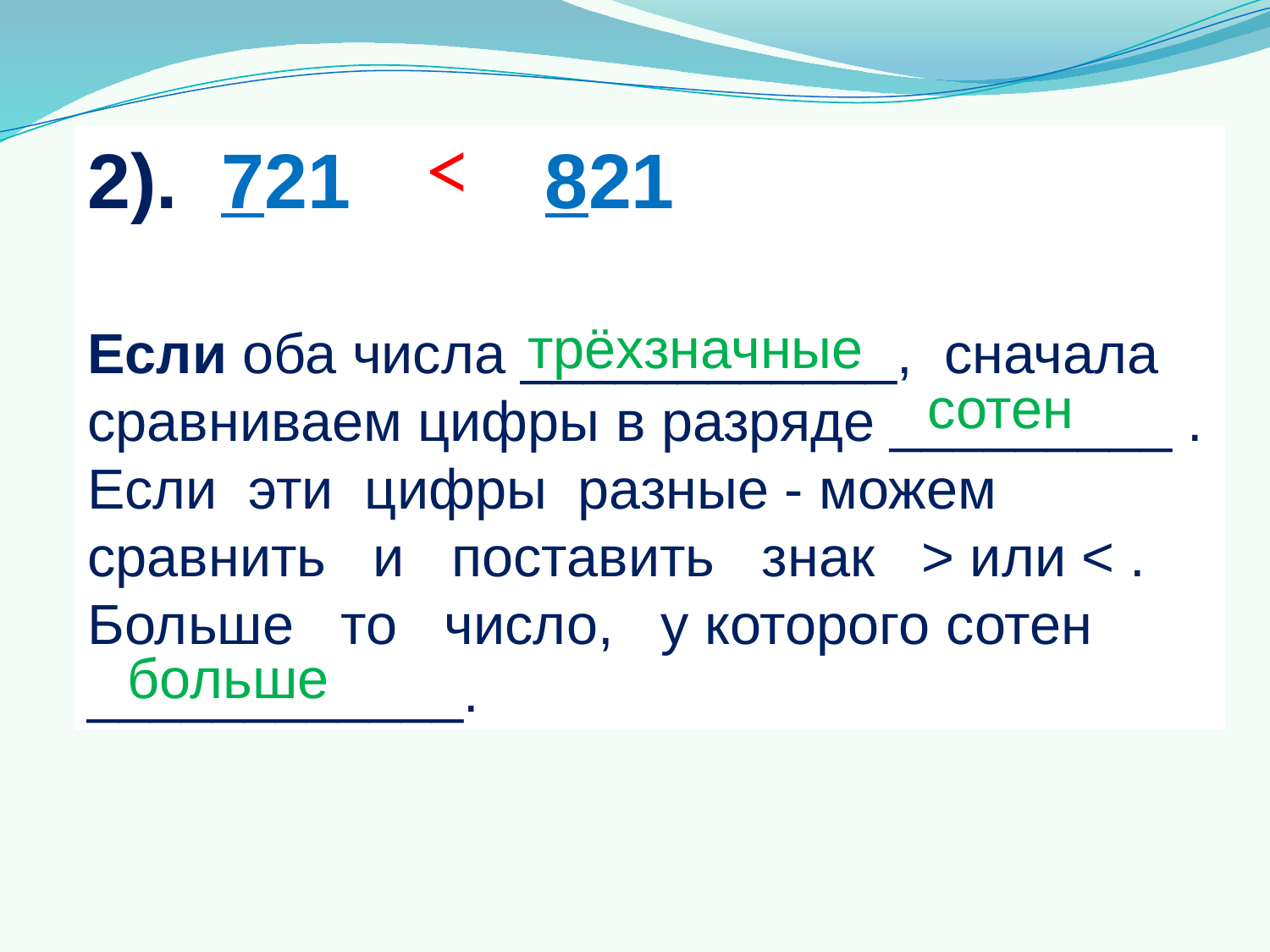

<
2).  721         821

Если оба числа ____________,  сначала сравниваем цифры в разряде _________ .
Если  эти  цифры  разные - можем сравнить   и   поставить   знак   > или < .
Больше   то   число,   у которого сотен ____________.
трёхзначные
сотен
больше